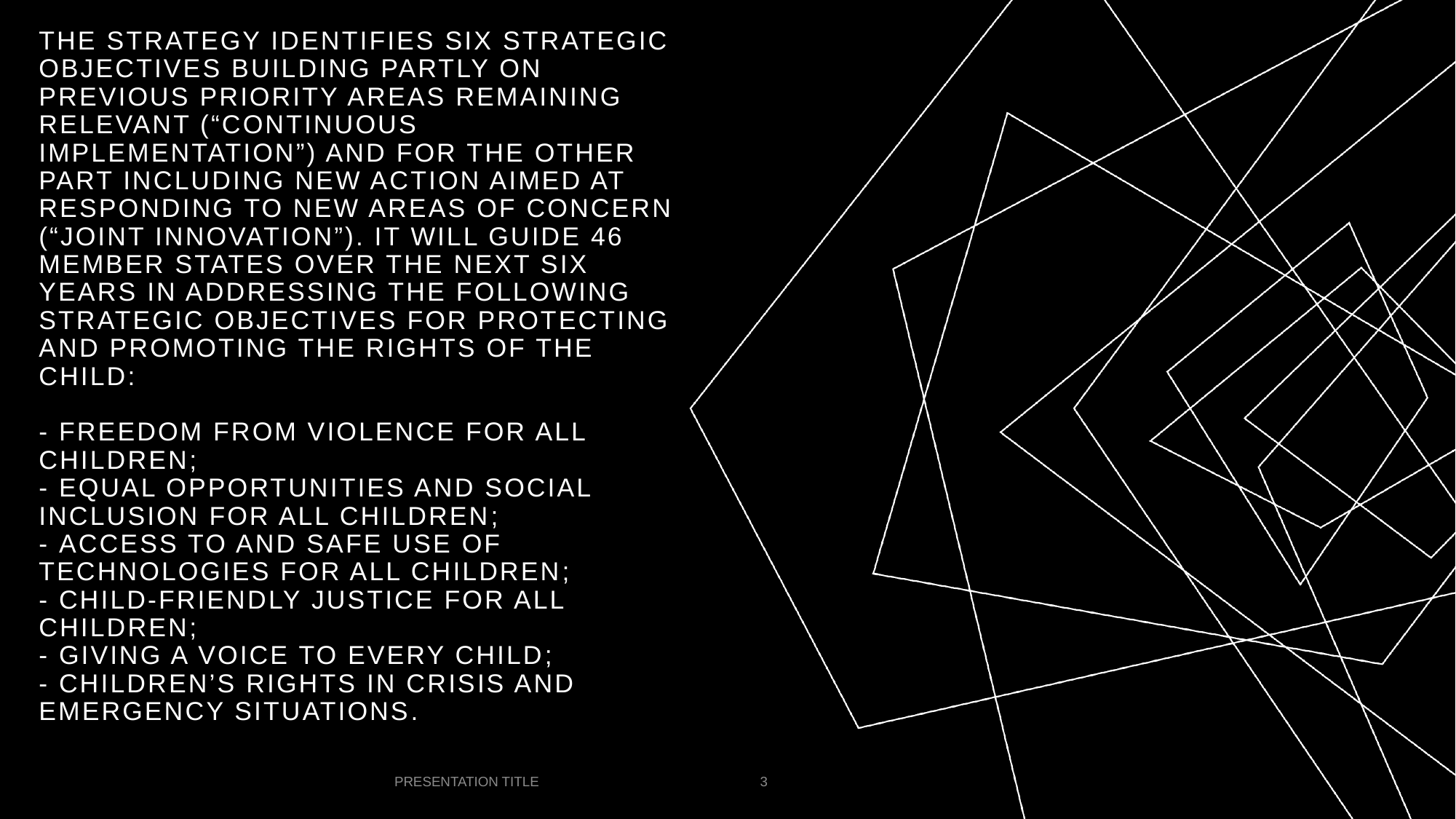

# The Strategy identifies six strategic objectives building partly on previous priority areas remaining relevant (“continuous implementation”) and for the other part including new action aimed at responding to new areas of concern (“joint innovation”). It will guide 46 member States over the next six years in addressing the following strategic objectives for protecting and promoting the rights of the child: - Freedom from violence for all children; - Equal opportunities and social inclusion for all children; - Access to and safe use of technologies for all children; - Child-friendly justice for all children; - Giving a voice to every child; - Children’s rights in crisis and emergency situations.
PRESENTATION TITLE
3